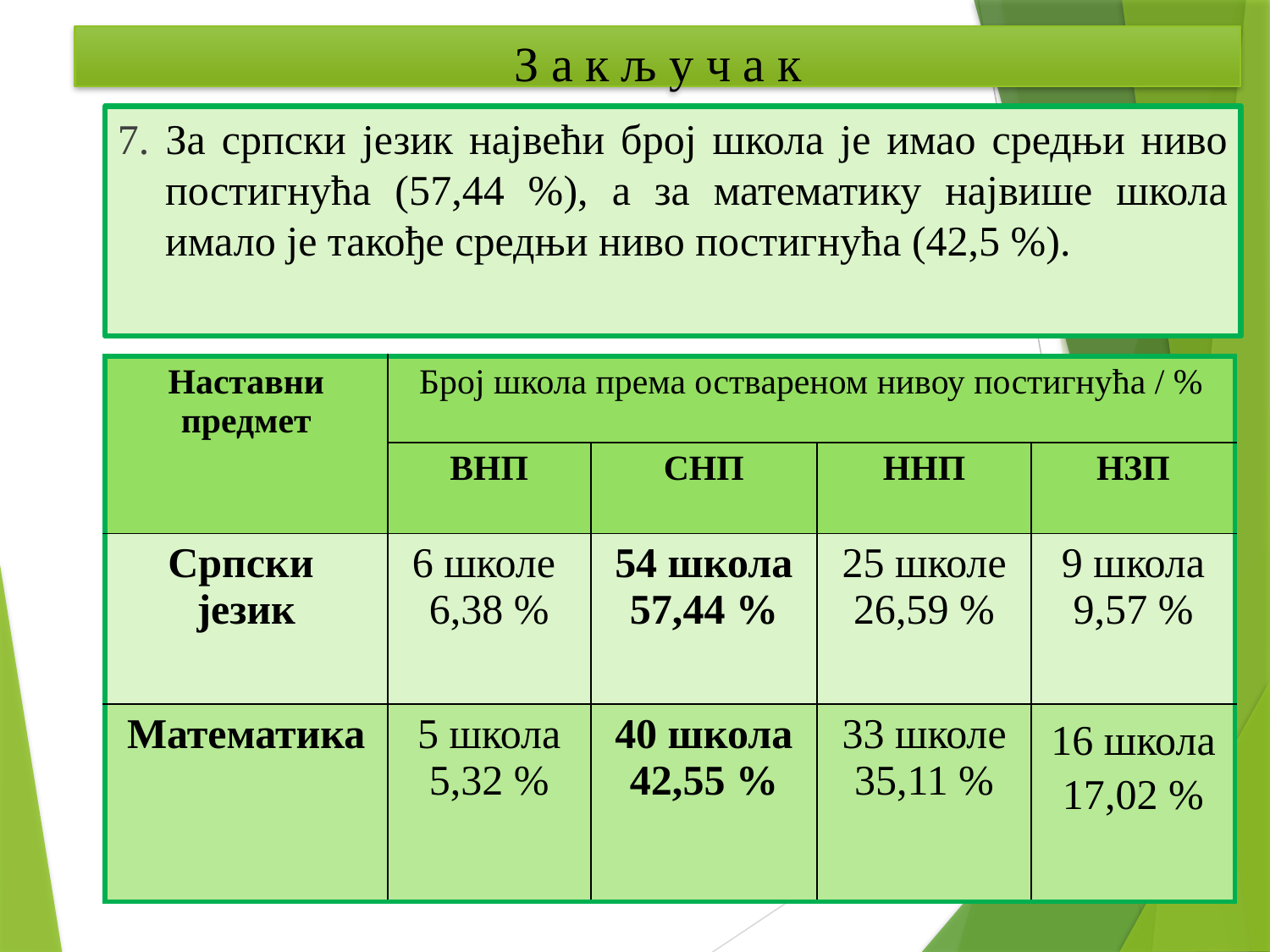

# З а к љ у ч а к
7. За српски језик највећи број школа је имао средњи ниво постигнућа (57,44 %), а за математику највише школа имало је такође средњи ниво постигнућа (42,5 %).
| Наставни предмет | Број школа према оствареном нивоу постигнућа / % |  |  |  |
| --- | --- | --- | --- | --- |
|  | ВНП | СНП | ННП | НЗП |
| Српски језик | 6 школе 6,38 % | 54 школа 57,44 % | 25 школе 26,59 % | 9 школа 9,57 % |
| Математика | 5 школа 5,32 % | 40 школа 42,55 % | 33 школе 35,11 % | 16 школа 17,02 % |
31